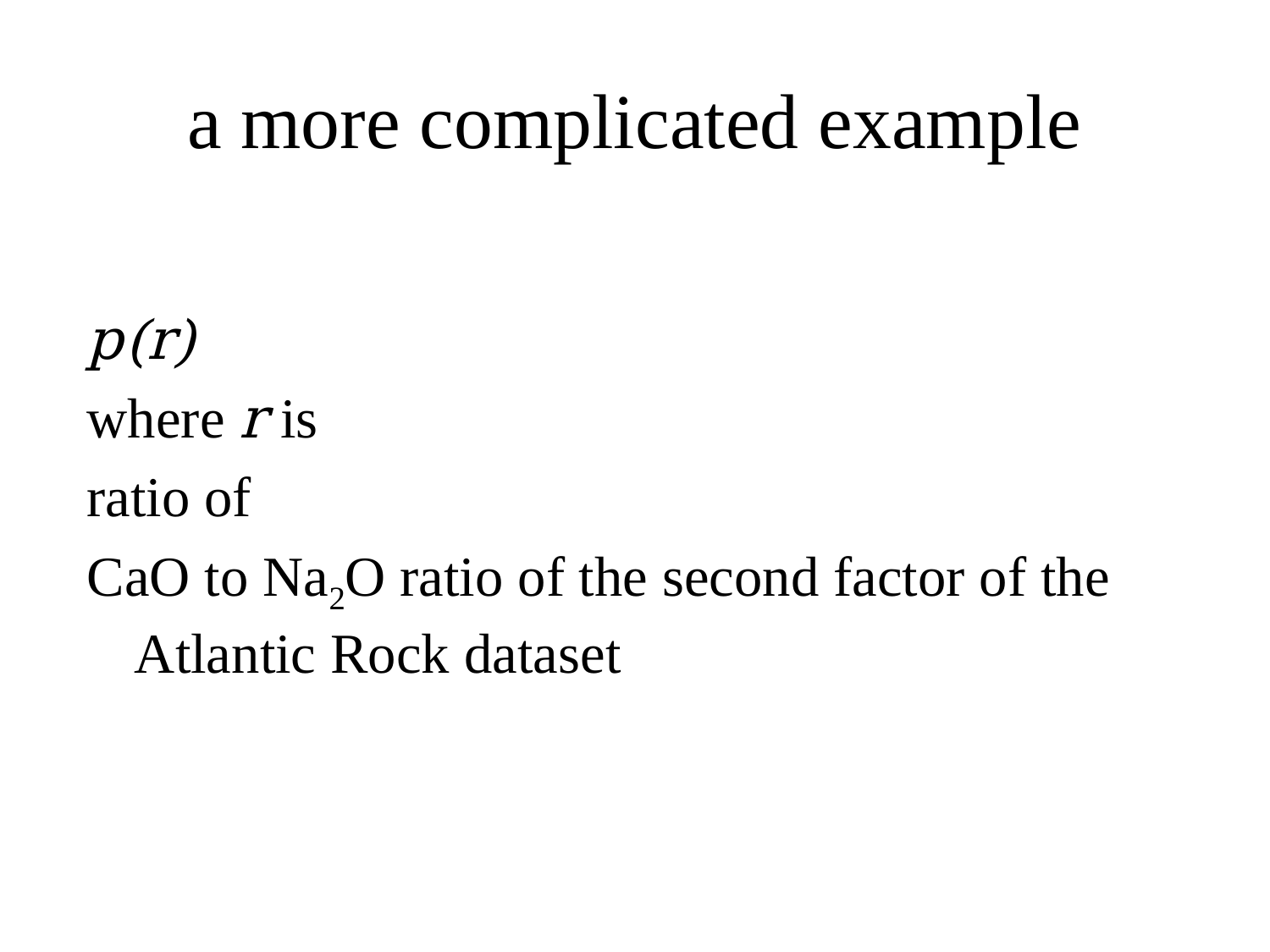

# a more complicated example
p(r)
where r is
ratio of
CaO to Na2O ratio of the second factor of the Atlantic Rock dataset